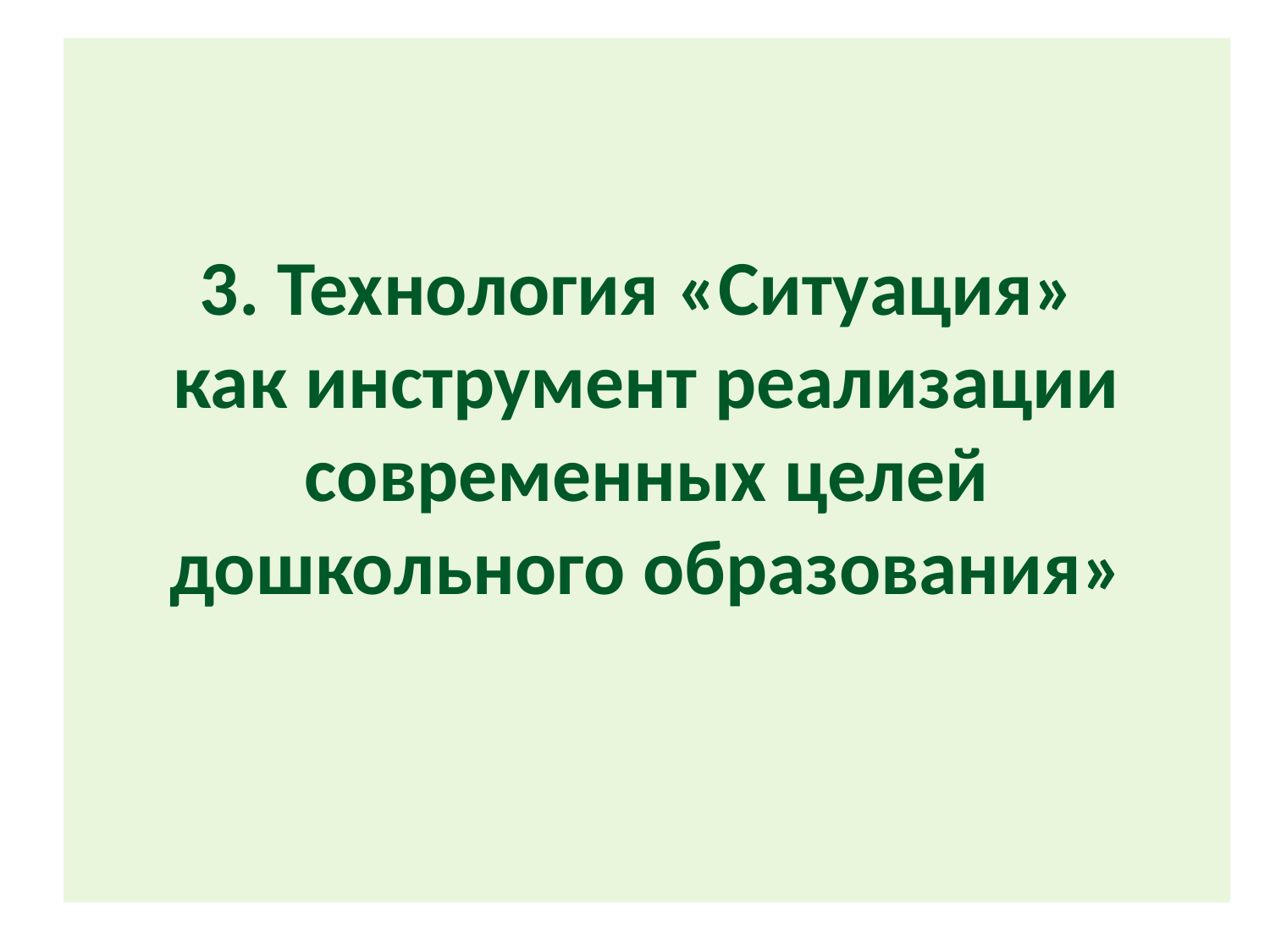

# 3. Технология «Ситуация» как инструмент реализации современных целей дошкольного образования»